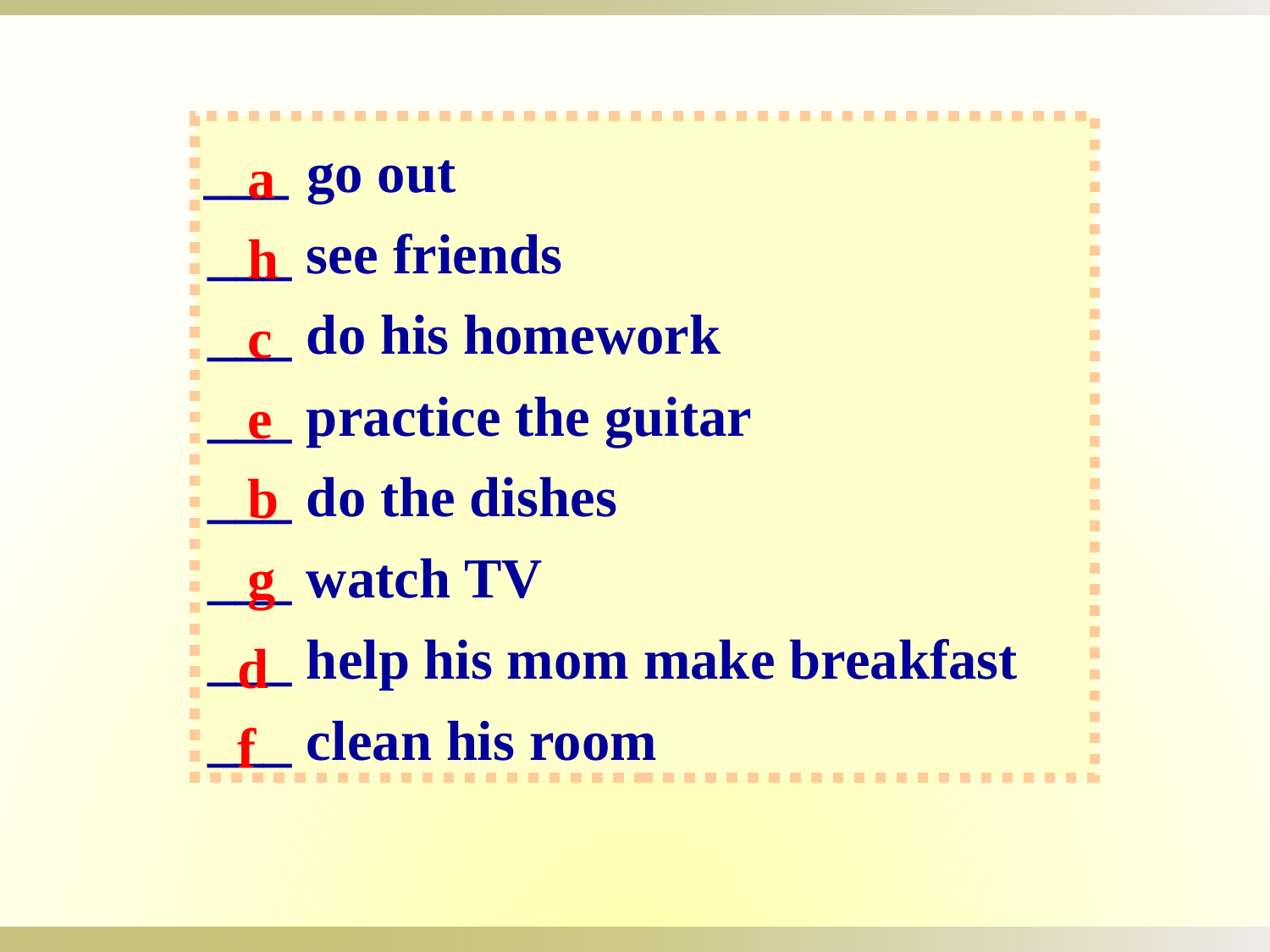

___ go out
___ see friends
___ do his homework
___ practice the guitar
___ do the dishes
___ watch TV
___ help his mom make breakfast
___ clean his room
a
h
c
e
b
g
d
f